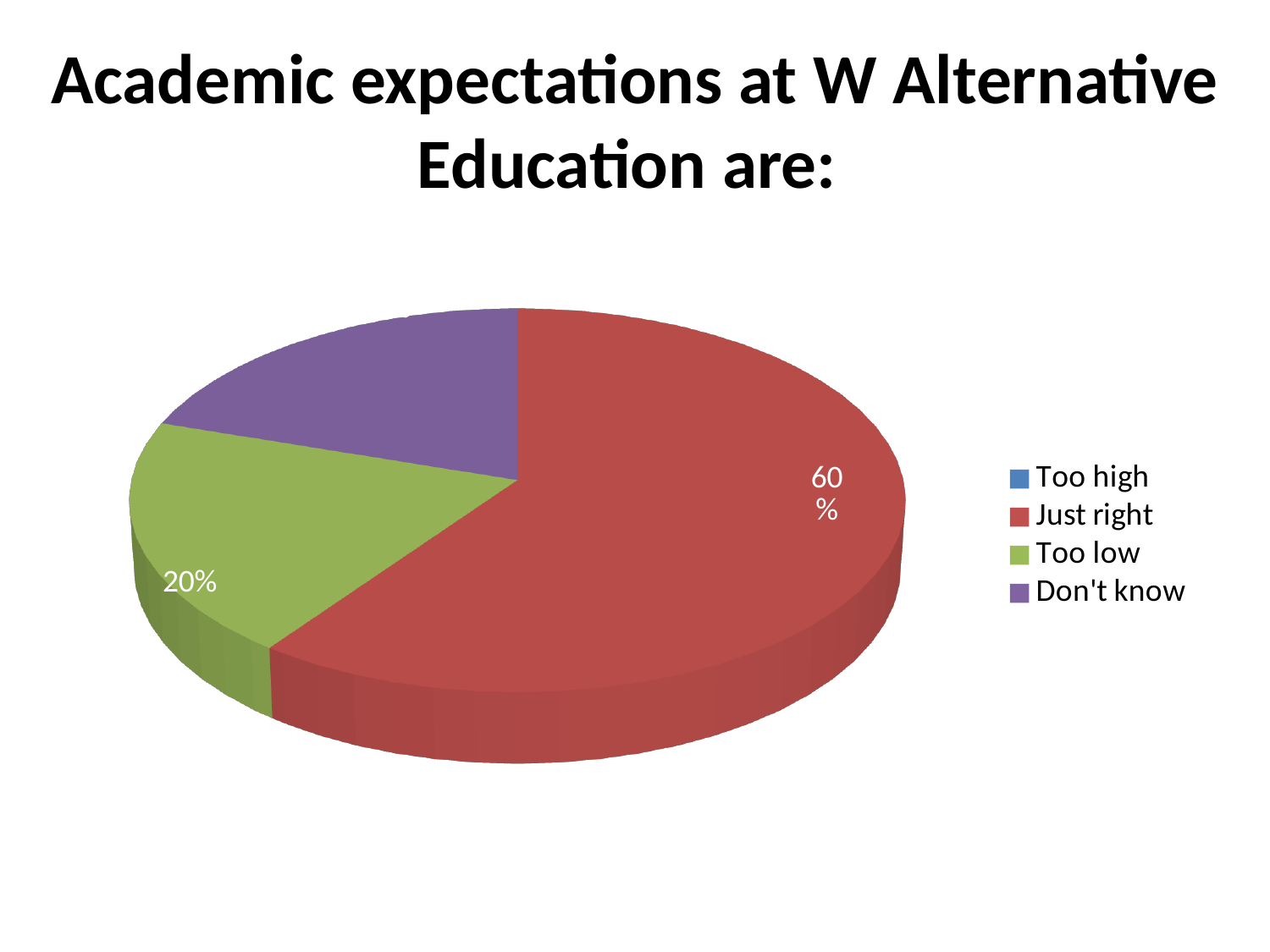

# Academic expectations at W Alternative Education are:

[unsupported chart]